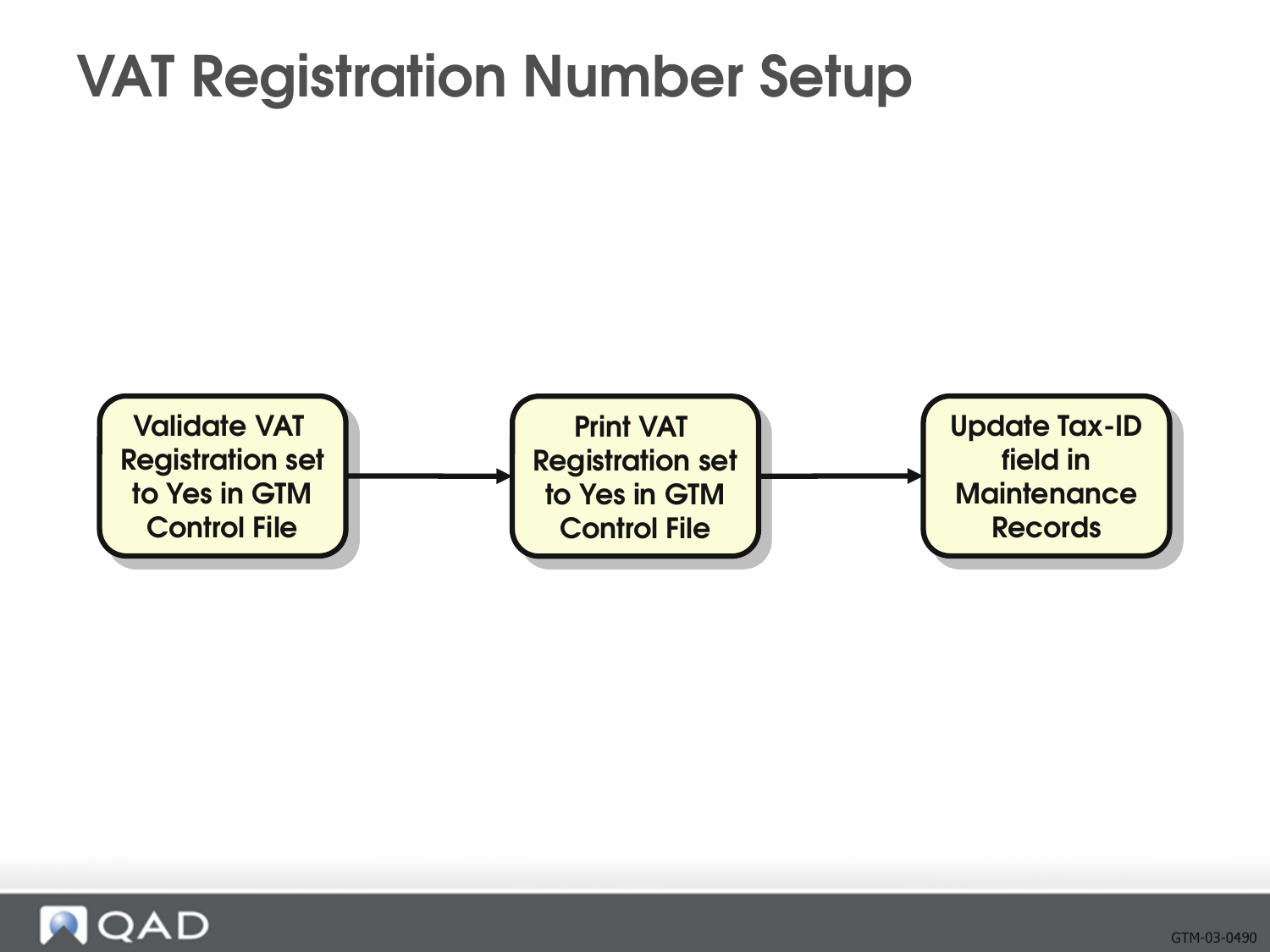

# VAT Registration Number Setup
Validate VAT
Registration set
to Yes in GTM
Control File
Update Tax-ID
field in
Maintenance
Records
Print VAT
Registration set
to Yes in GTM
Control File
GTM-03-0490